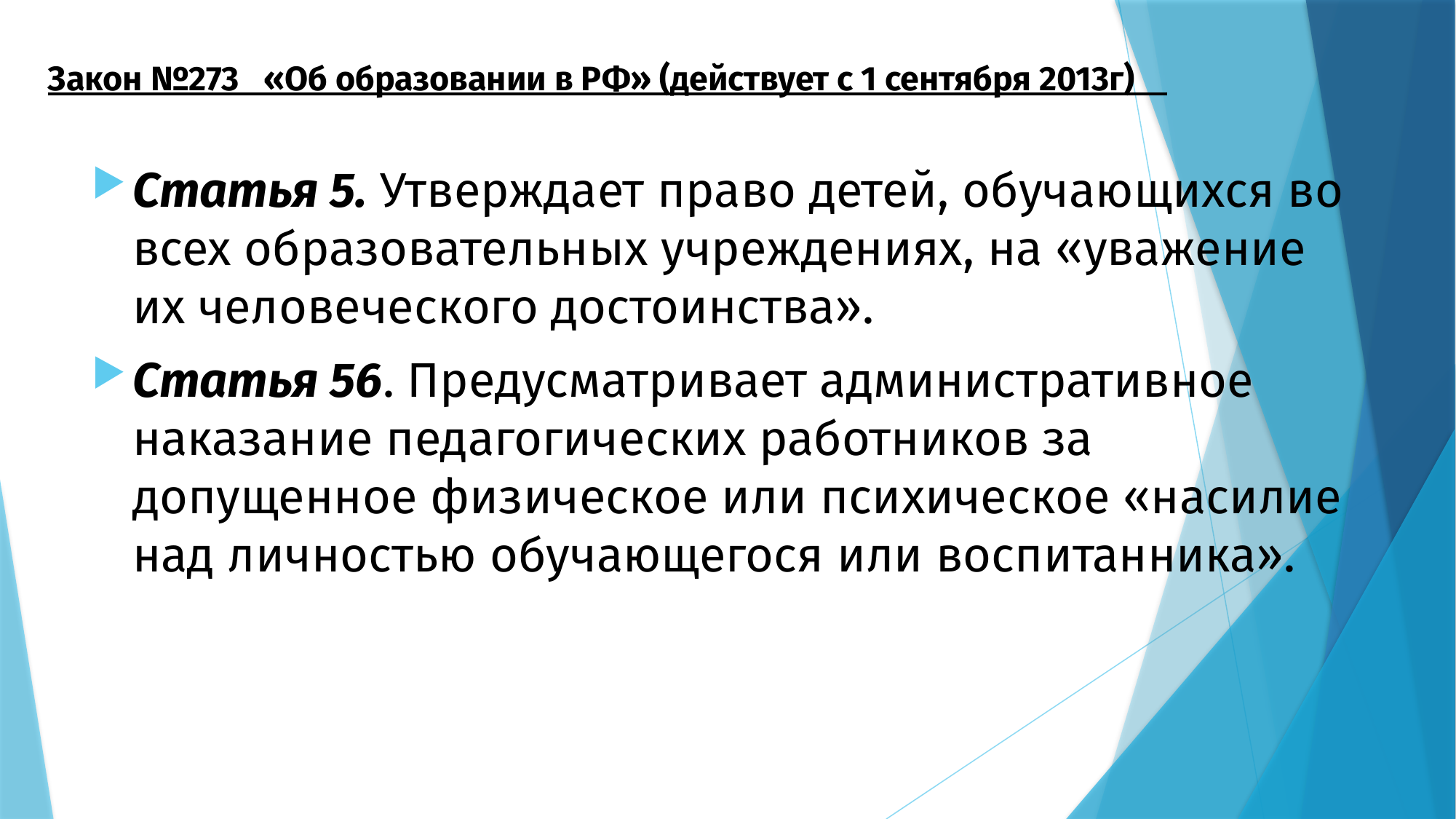

# Закон №273   «Об образовании в РФ» (действует с 1 сентября 2013г)
Статья 5. Утверждает право детей, обучающихся во всех образовательных учреждениях, на «уважение их человеческого достоинства».
Статья 56. Предусматривает административное наказание педагогических работников за допущенное физическое или психическое «насилие над личностью обучающегося или воспитанника».